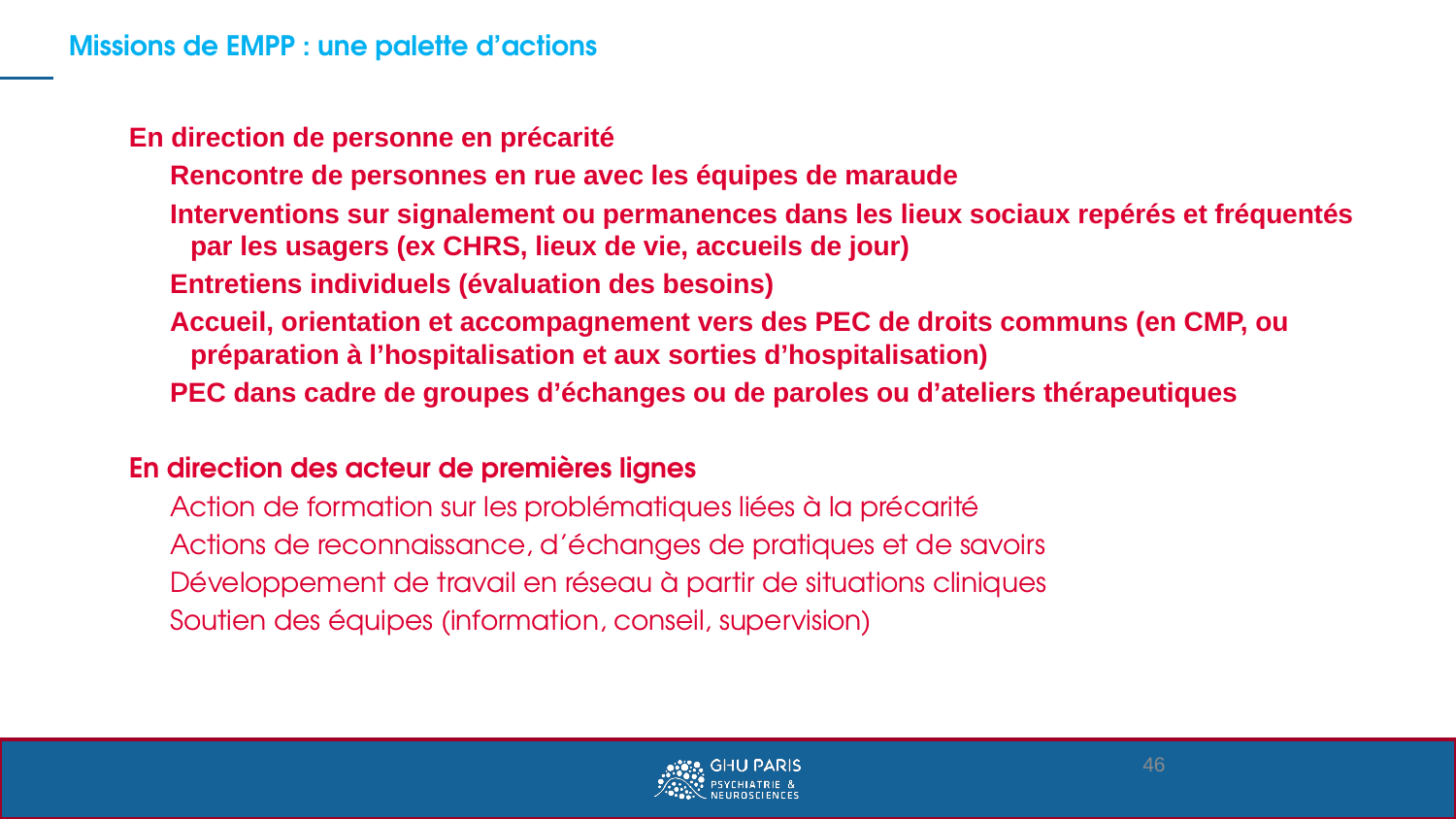

# Missions de EMPP : une palette d’actions
En direction de personne en précarité
Rencontre de personnes en rue avec les équipes de maraude
Interventions sur signalement ou permanences dans les lieux sociaux repérés et fréquentés par les usagers (ex CHRS, lieux de vie, accueils de jour)
Entretiens individuels (évaluation des besoins)
Accueil, orientation et accompagnement vers des PEC de droits communs (en CMP, ou préparation à l’hospitalisation et aux sorties d’hospitalisation)
PEC dans cadre de groupes d’échanges ou de paroles ou d’ateliers thérapeutiques

En direction des acteur de premières lignes
Action de formation sur les problématiques liées à la précarité
Actions de reconnaissance, d’échanges de pratiques et de savoirs
Développement de travail en réseau à partir de situations cliniques
Soutien des équipes (information, conseil, supervision)
46